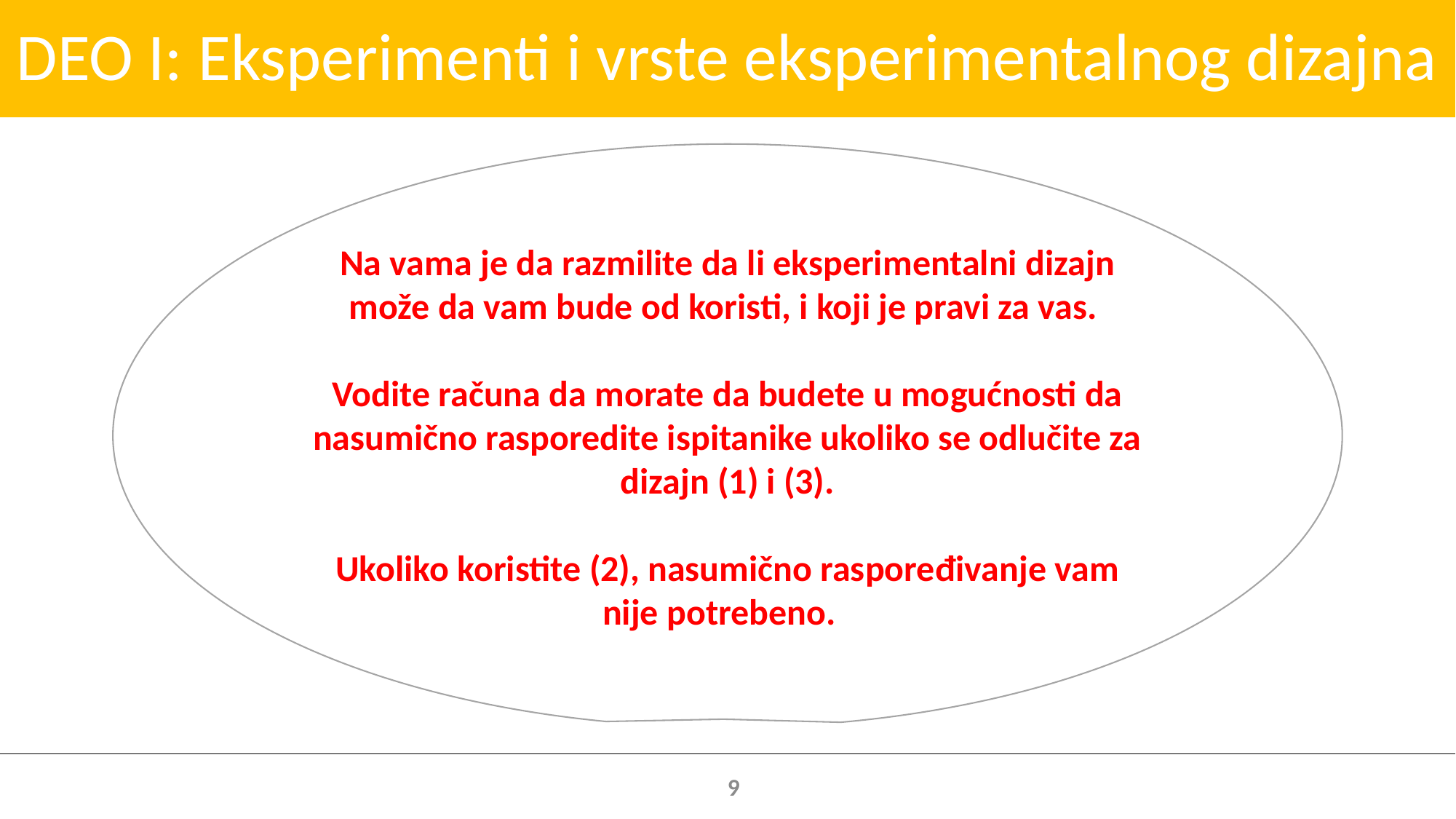

# DEO I: Eksperimenti i vrste eksperimentalnog dizajna
Na vama je da razmilite da li eksperimentalni dizajn može da vam bude od koristi, i koji je pravi za vas.

Vodite računa da morate da budete u mogućnosti da nasumično rasporedite ispitanike ukoliko se odlučite za dizajn (1) i (3).

Ukoliko koristite (2), nasumično raspoređivanje vam nije potrebeno.
9